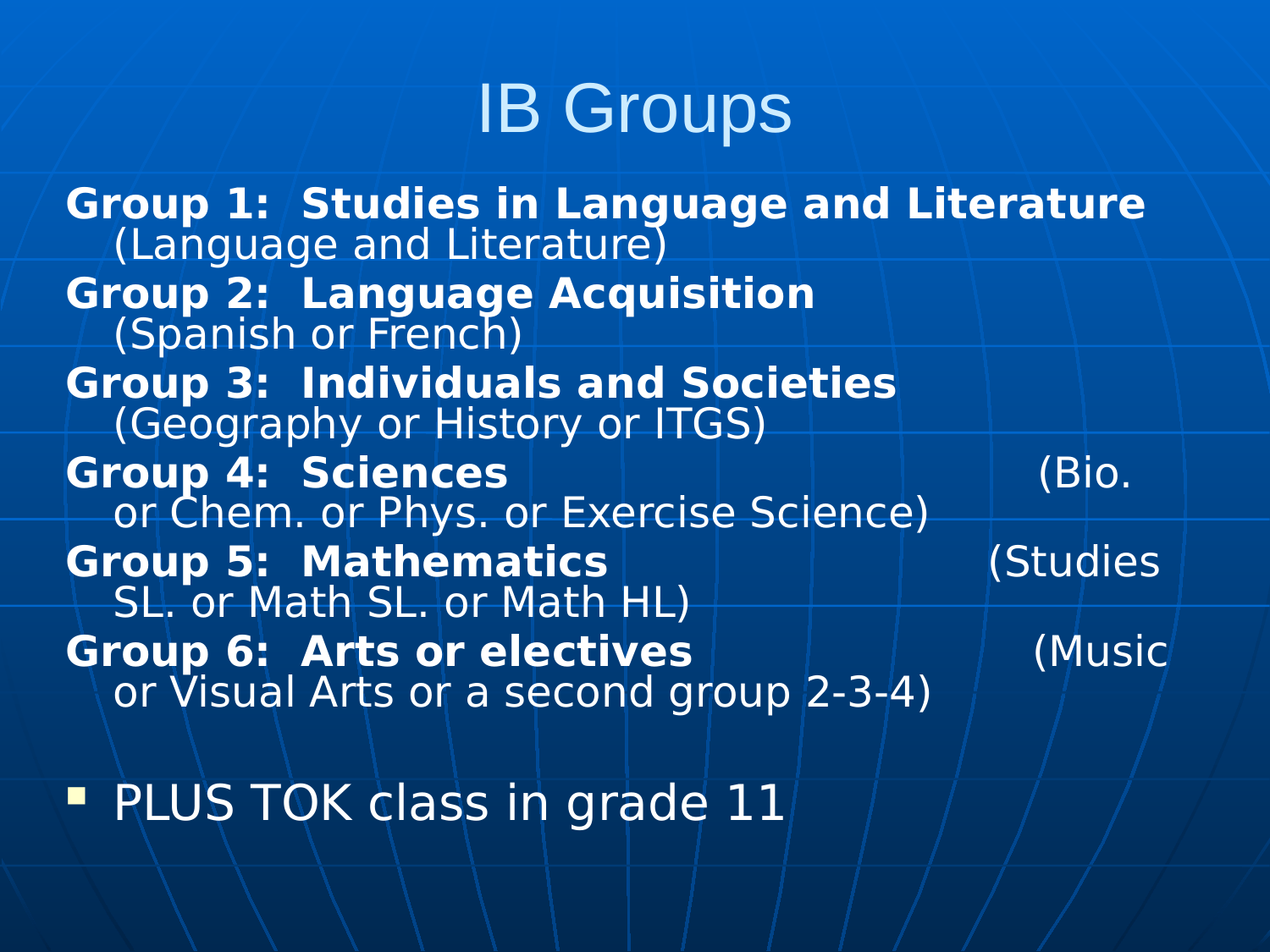

# IB Groups
Group 1:  Studies in Language and Literature (Language and Literature)
Group 2:  Language Acquisition                (Spanish or French)
Group 3:  Individuals and Societies           (Geography or History or ITGS)
Group 4:  Sciences                                       (Bio. or Chem. or Phys. or Exercise Science)
Group 5:  Mathematics                            (Studies SL. or Math SL. or Math HL)
Group 6:  Arts or electives                         (Music or Visual Arts or a second group 2-3-4)

PLUS TOK class in grade 11